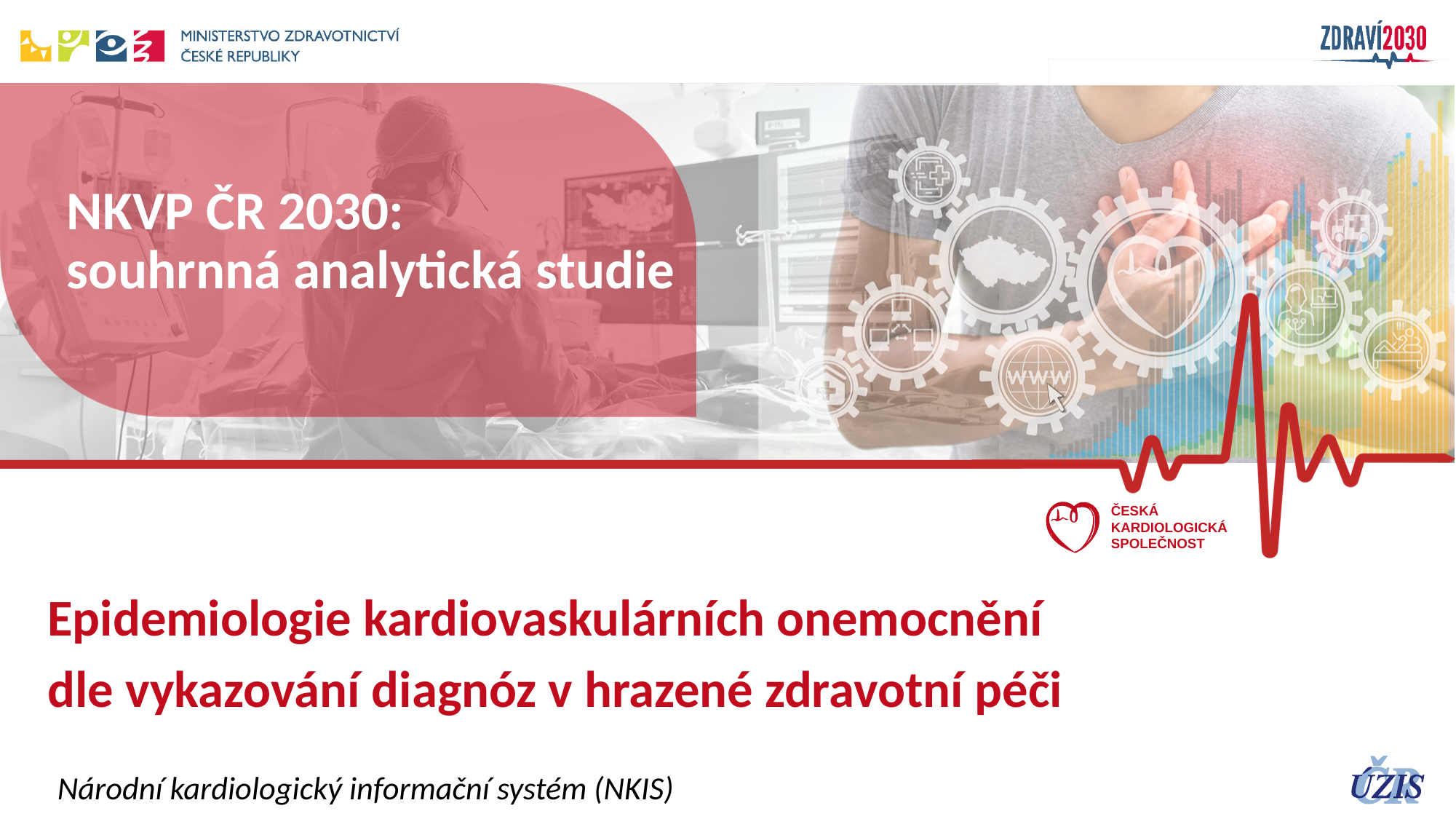

# NKVP ČR 2030: souhrnná analytická studie
Epidemiologie kardiovaskulárních onemocnění
dle vykazování diagnóz v hrazené zdravotní péči
Národní kardiologický informační systém (NKIS)